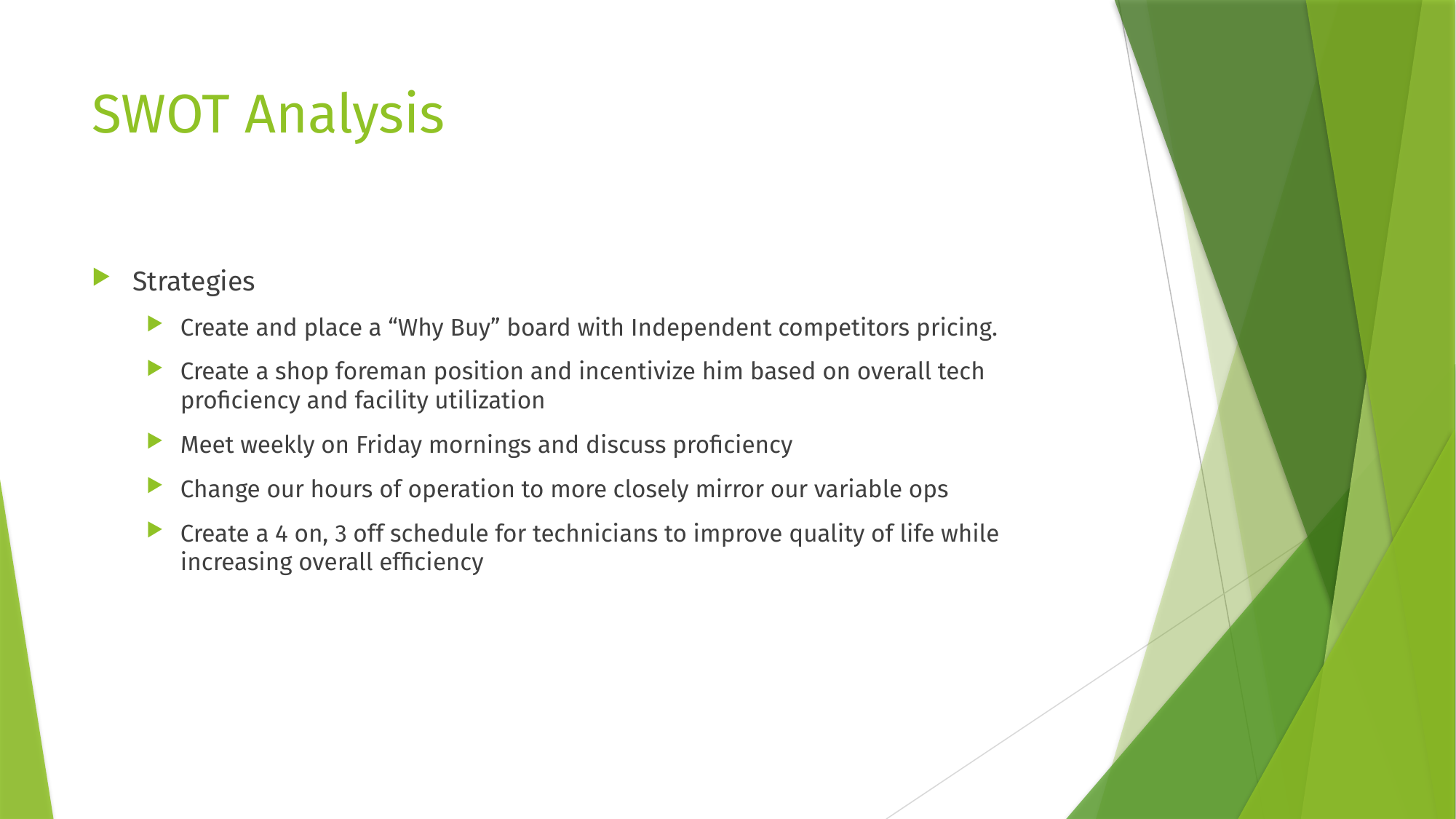

# SWOT Analysis
Strategies
Create and place a “Why Buy” board with Independent competitors pricing.
Create a shop foreman position and incentivize him based on overall tech proficiency and facility utilization
Meet weekly on Friday mornings and discuss proficiency
Change our hours of operation to more closely mirror our variable ops
Create a 4 on, 3 off schedule for technicians to improve quality of life while increasing overall efficiency